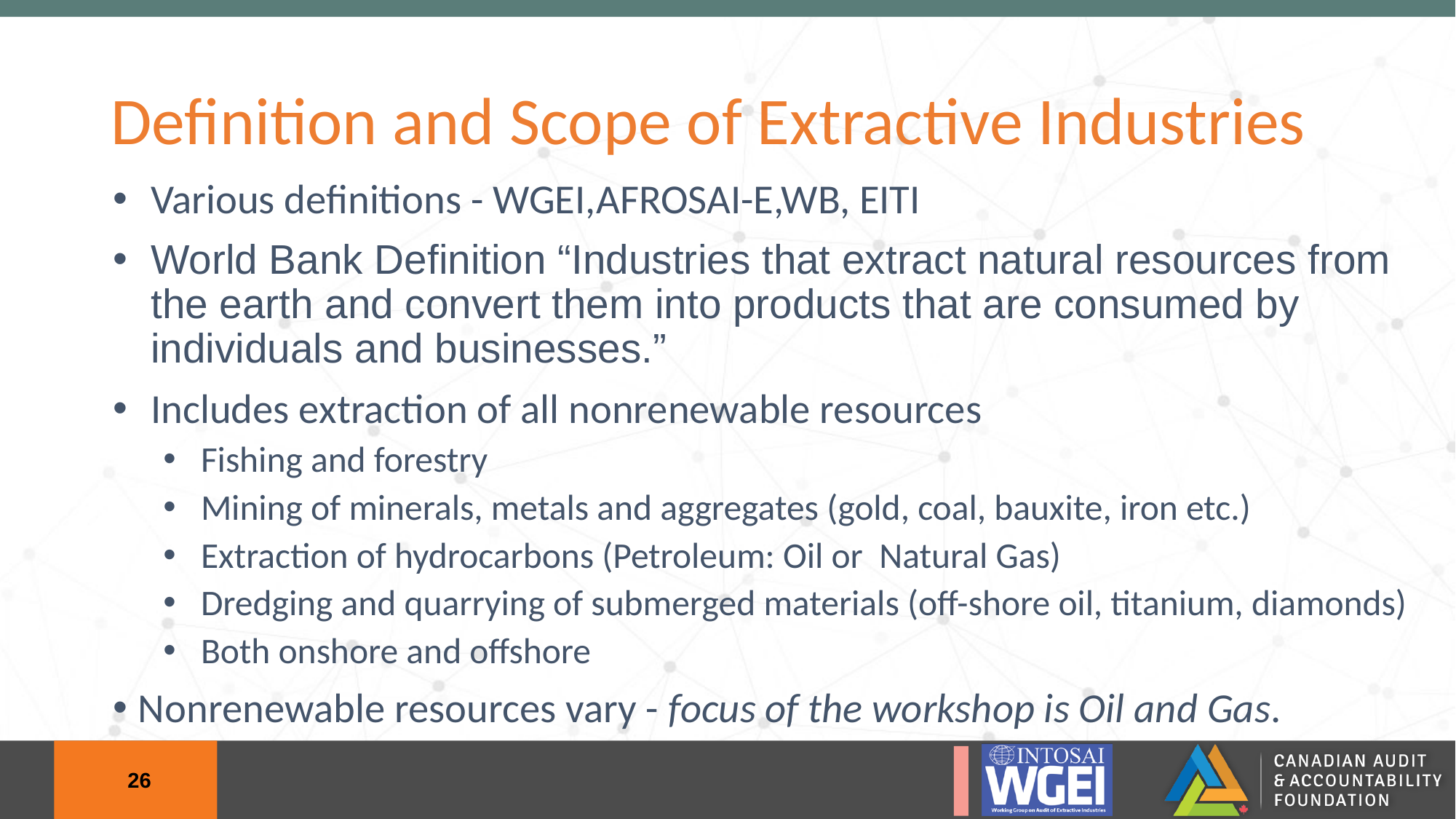

# Definition and Scope of Extractive Industries
Various definitions - WGEI,AFROSAI-E,WB, EITI
World Bank Definition “Industries that extract natural resources from the earth and convert them into products that are consumed by individuals and businesses.”
Includes extraction of all nonrenewable resources
Fishing and forestry
Mining of minerals, metals and aggregates (gold, coal, bauxite, iron etc.)
Extraction of hydrocarbons (Petroleum: Oil or  Natural Gas)
Dredging and quarrying of submerged materials (off-shore oil, titanium, diamonds)
Both onshore and offshore
Nonrenewable resources vary - focus of the workshop is Oil and Gas.